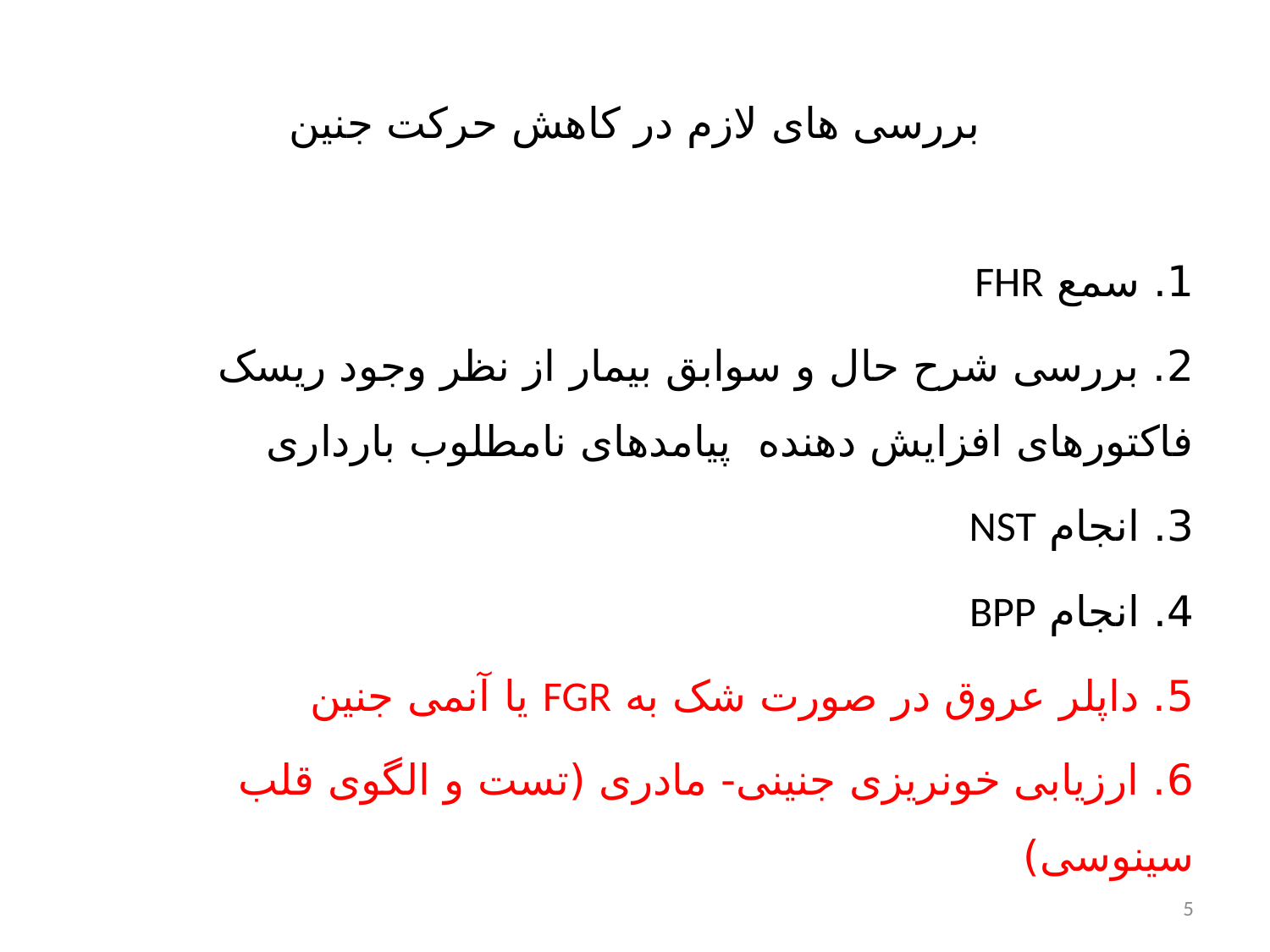

# بررسی های لازم در کاهش حرکت جنین
1. سمع FHR
2. بررسی شرح حال و سوابق بیمار از نظر وجود ریسک فاکتورهای افزایش دهنده  پیامدهای نامطلوب بارداری
3. انجام NST
4. انجام BPP
5. داپلر عروق در صورت شک به FGR یا آنمی جنین
6. ارزیابی خونریزی جنینی- مادری (تست و الگوی قلب سینوسی)
5